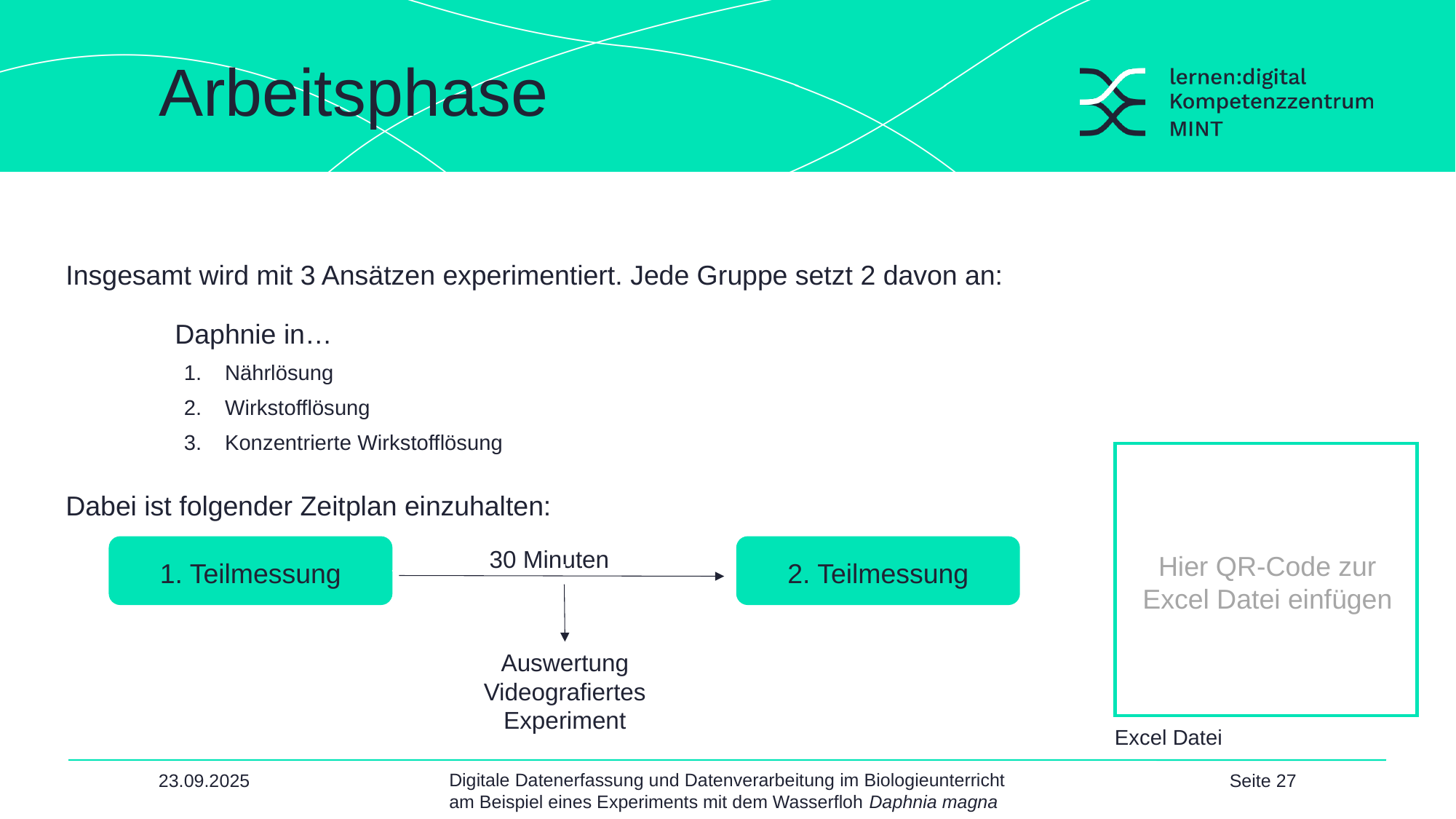

# Arbeitsphase
Insgesamt wird mit 3 Ansätzen experimentiert. Jede Gruppe setzt 2 davon an:
	Daphnie in…
Nährlösung
Wirkstofflösung
Konzentrierte Wirkstofflösung
Dabei ist folgender Zeitplan einzuhalten:

Hier QR-Code zur Excel Datei einfügen

1. Teilmessung
2. Teilmessung
30 Minuten
Auswertung Videografiertes Experiment
Excel Datei
23.09.2025
Seite 27